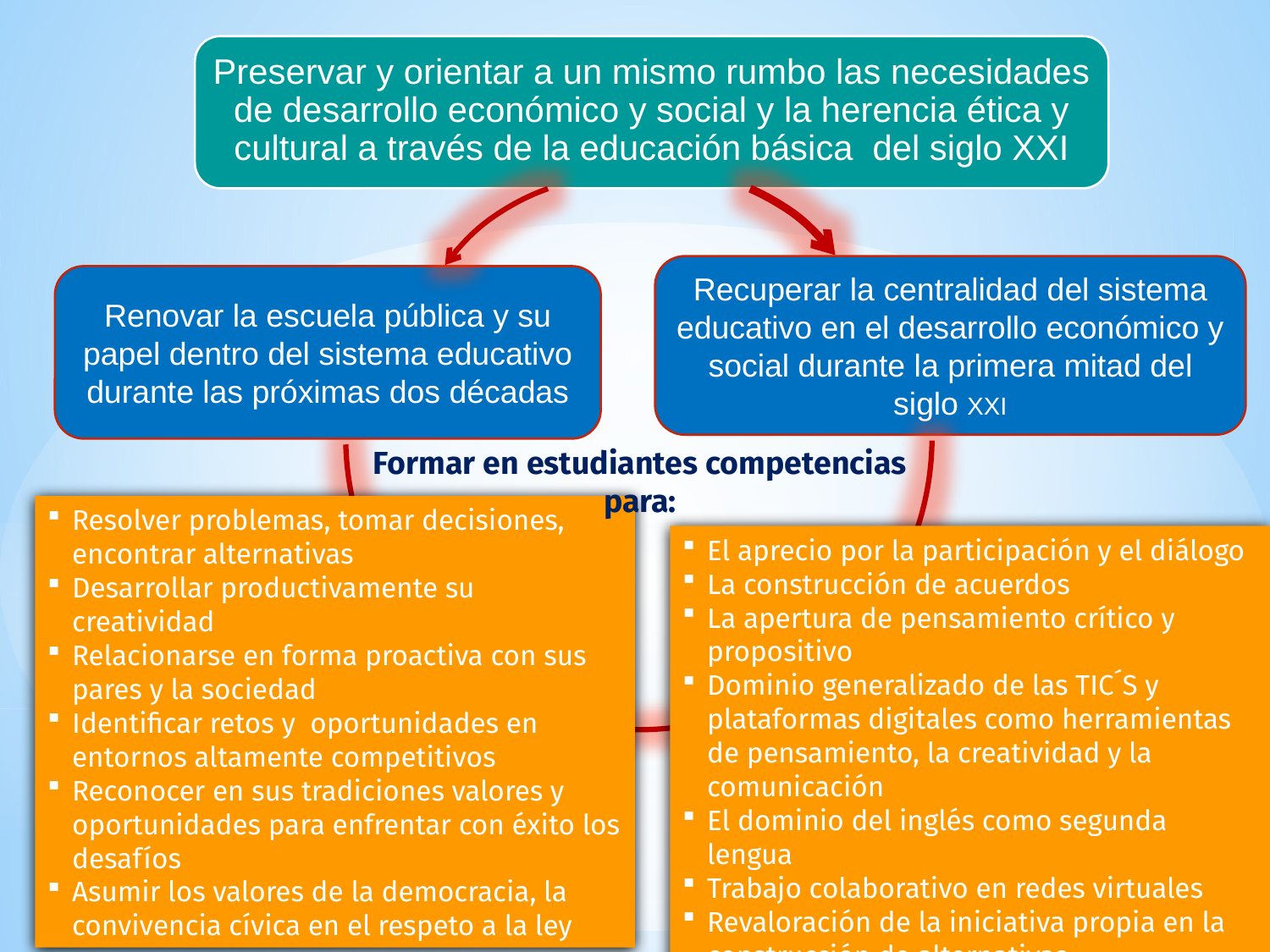

Preservar y orientar a un mismo rumbo las necesidades de desarrollo económico y social y la herencia ética y cultural a través de la educación básica  del siglo XXI

Recuperar la centralidad del sistema educativo en el desarrollo económico y social durante la primera mitad del siglo XXI
Renovar la escuela pública y su papel dentro del sistema educativo durante las próximas dos décadas
Formar en estudiantes competencias para:
Resolver problemas, tomar decisiones, encontrar alternativas
Desarrollar productivamente su creatividad
Relacionarse en forma proactiva con sus pares y la sociedad
Identificar retos y  oportunidades en entornos altamente competitivos
Reconocer en sus tradiciones valores y oportunidades para enfrentar con éxito los desafíos
Asumir los valores de la democracia, la convivencia cívica en el respeto a la ley
El aprecio por la participación y el diálogo
La construcción de acuerdos
La apertura de pensamiento crítico y propositivo
Dominio generalizado de las TIC´S y plataformas digitales como herramientas de pensamiento, la creatividad y la comunicación
El dominio del inglés como segunda lengua
Trabajo colaborativo en redes virtuales
Revaloración de la iniciativa propia en la construcción de alternativas